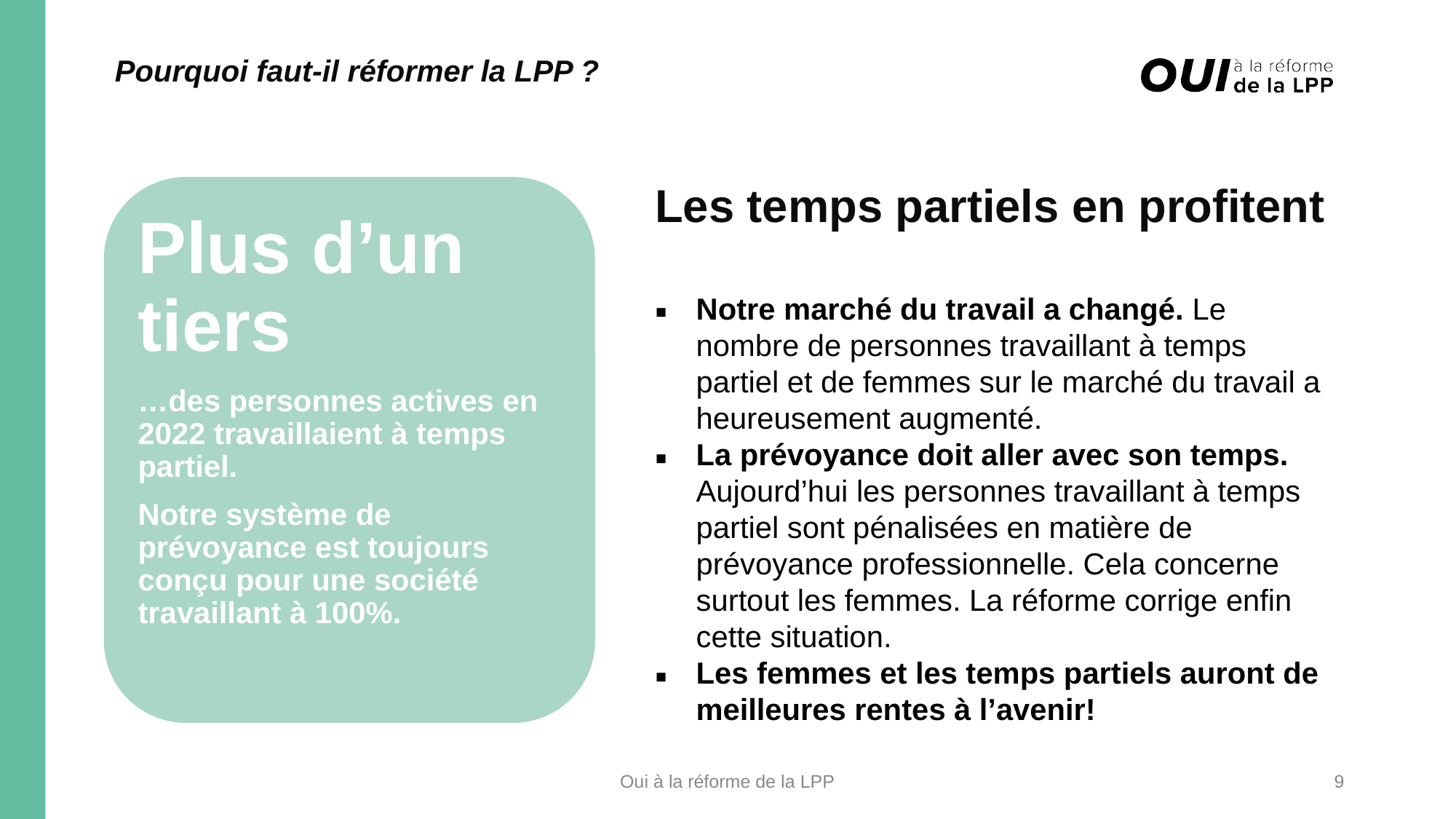

Pourquoi faut-il réformer la LPP ?

# Les temps partiels en profitent
Plus d’un tiers
Notre marché du travail a changé. Le nombre de personnes travaillant à temps partiel et de femmes sur le marché du travail a heureusement augmenté.
La prévoyance doit aller avec son temps. Aujourd’hui les personnes travaillant à temps partiel sont pénalisées en matière de prévoyance professionnelle. Cela concerne surtout les femmes. La réforme corrige enfin cette situation.
Les femmes et les temps partiels auront de meilleures rentes à l’avenir!
…des personnes actives en 2022 travaillaient à temps partiel.
Notre système de prévoyance est toujours conçu pour une société travaillant à 100%.
Oui à la réforme de la LPP
9